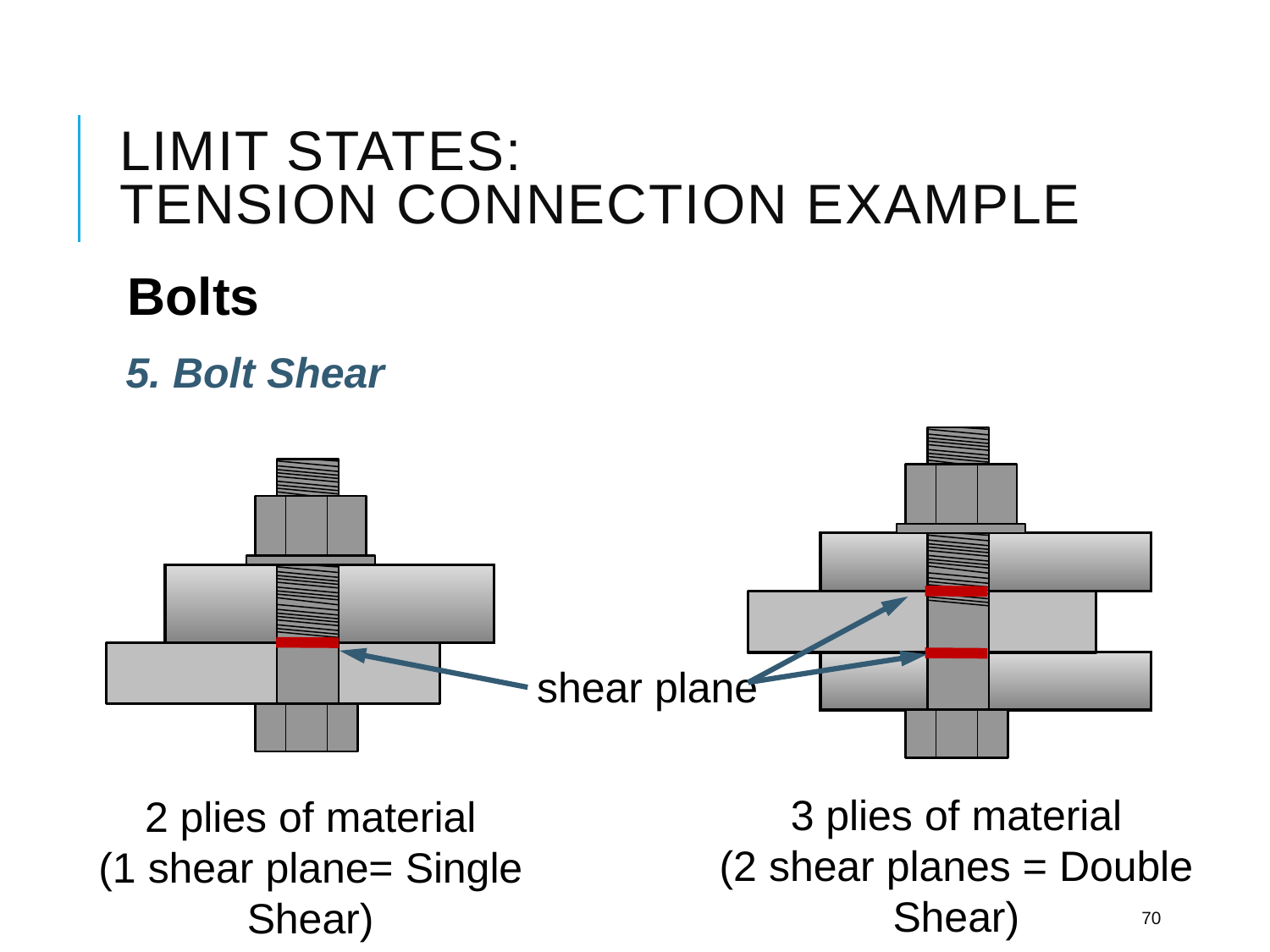

# Limit states: Tension connection Example
Bolts
5. Bolt Shear

shear plane
3 plies of material
(2 shear planes = Double Shear)
2 plies of material
(1 shear plane= Single Shear)
70